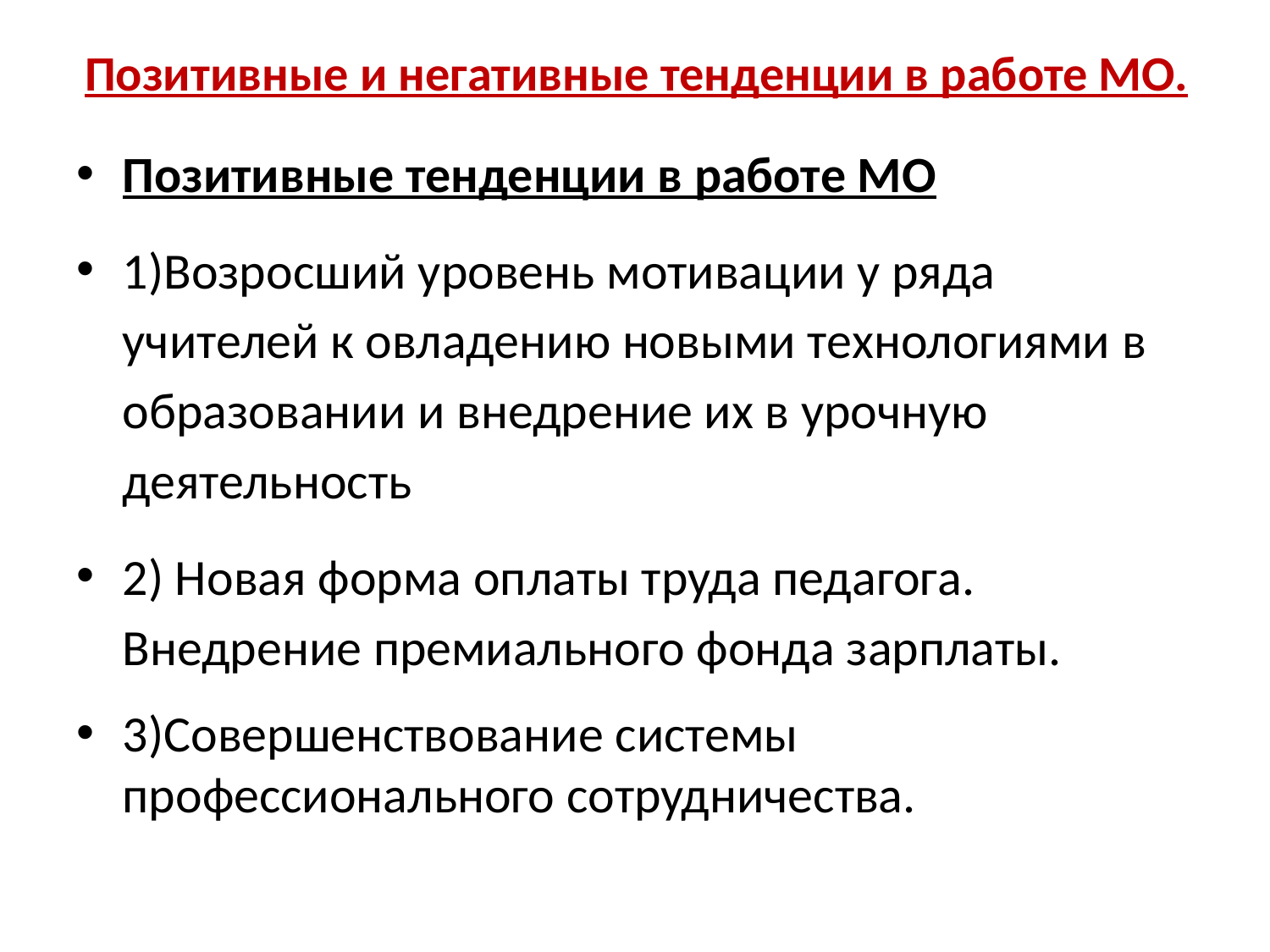

# Позитивные и негативные тенденции в работе МО.
Позитивные тенденции в работе МО
1)Возросший уровень мотивации у ряда учителей к овладению новыми технологиями в образовании и внедрение их в урочную деятельность
2) Новая форма оплаты труда педагога. Внедрение премиального фонда зарплаты.
3)Совершенствование системы профессионального сотрудничества.